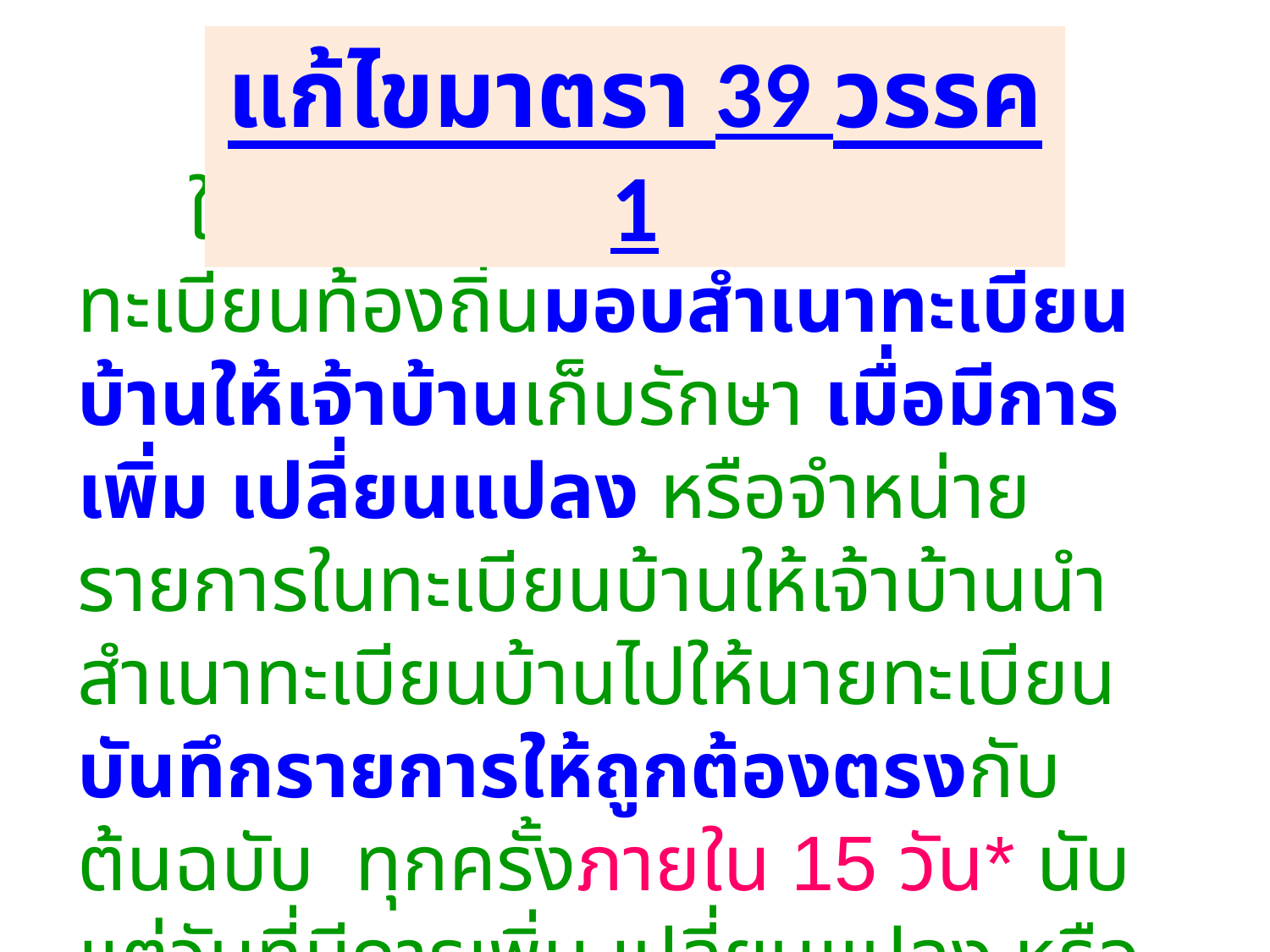

แก้ไขมาตรา 39 วรรค 1
      ให้นายทะเบียนอำเภอ และนายทะเบียนท้องถิ่นมอบสำเนาทะเบียนบ้านให้เจ้าบ้านเก็บรักษา เมื่อมีการเพิ่ม เปลี่ยนแปลง หรือจำหน่ายรายการในทะเบียนบ้านให้เจ้าบ้านนำสำเนาทะเบียนบ้านไปให้นายทะเบียนบันทึกรายการให้ถูกต้องตรงกับต้นฉบับ  ทุกครั้งภายใน 15 วัน* นับแต่วันที่มีการเพิ่ม เปลี่ยนแปลง หรือจำหน่ายรายการ แล้วแต่กรณี